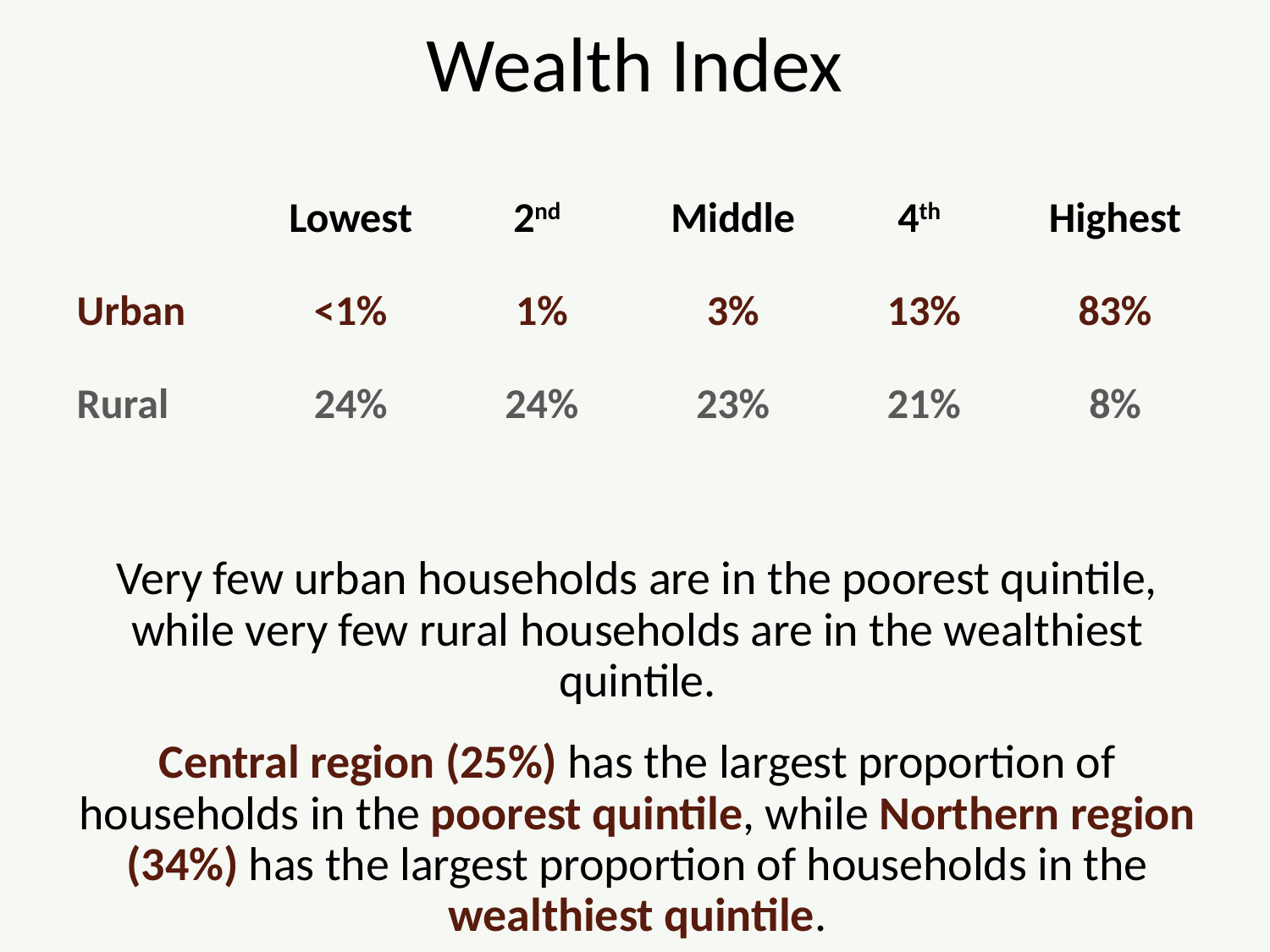

# Wealth Index
|  | Lowest | 2nd | Middle | 4th | Highest |
| --- | --- | --- | --- | --- | --- |
| Urban | <1% | 1% | 3% | 13% | 83% |
| Rural | 24% | 24% | 23% | 21% | 8% |
Very few urban households are in the poorest quintile, while very few rural households are in the wealthiest quintile.
Central region (25%) has the largest proportion of households in the poorest quintile, while Northern region (34%) has the largest proportion of households in the wealthiest quintile.